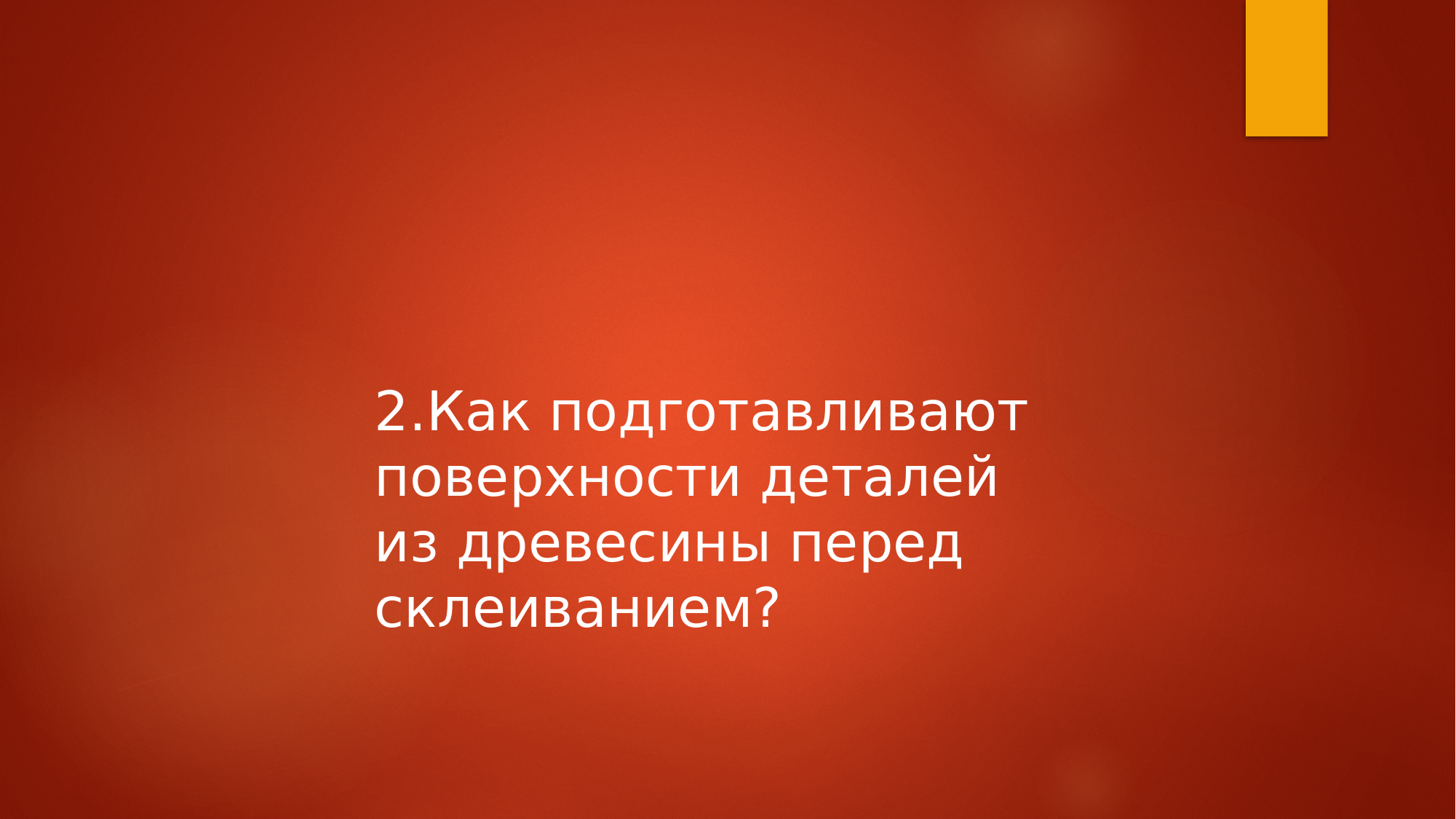

2.Как подготавливают поверхности деталей из древесины перед склеиванием?